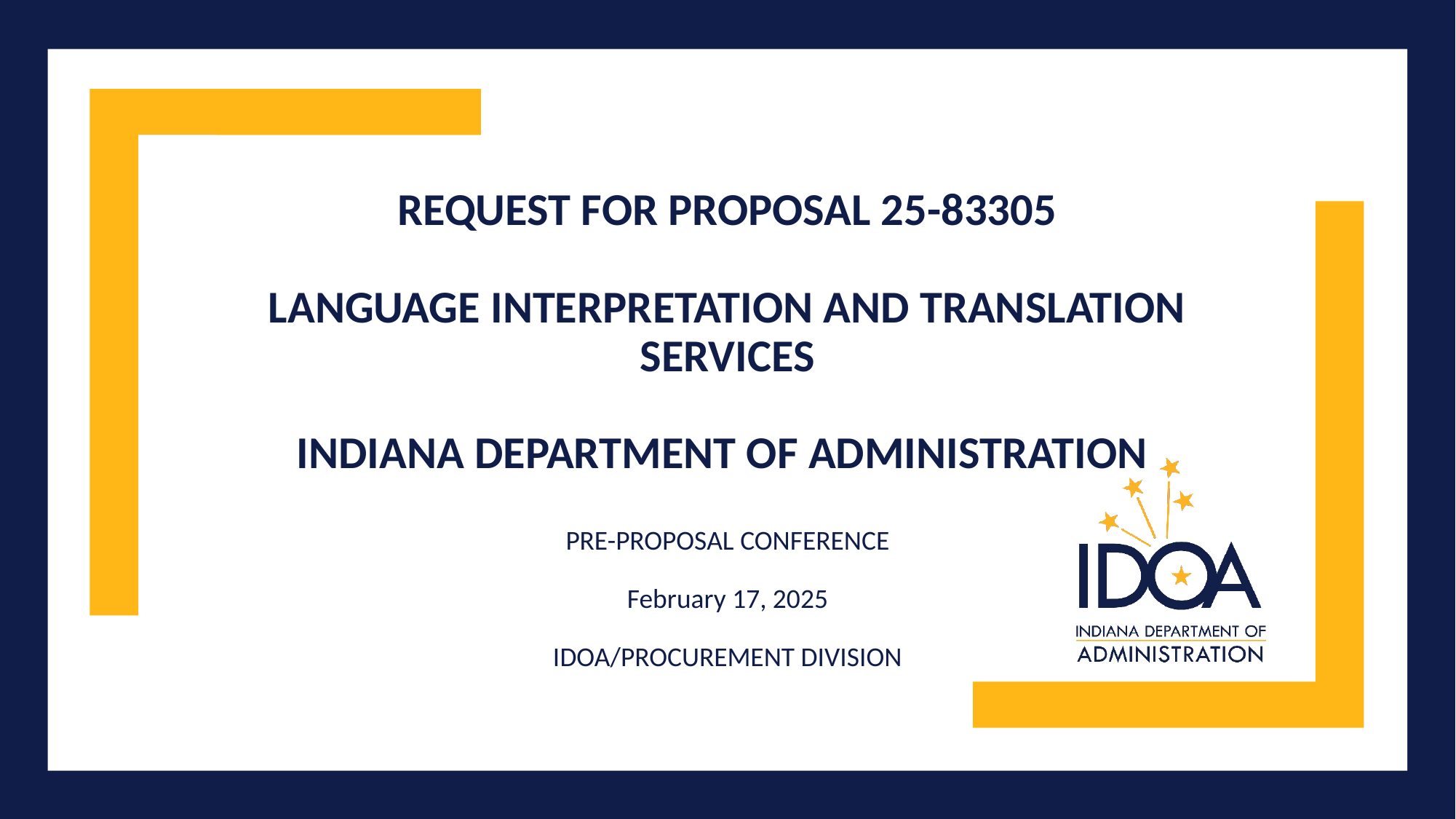

# REQUEST FOR PROPOSAL 25-83305 LANGUAGE INTERPRETATION AND TRANSLATION SERVICES INDIANA DEPARTMENT OF ADMINISTRATION PRE-PROPOSAL CONFERENCE February 17, 2025 IDOA/PROCUREMENT DIVISION